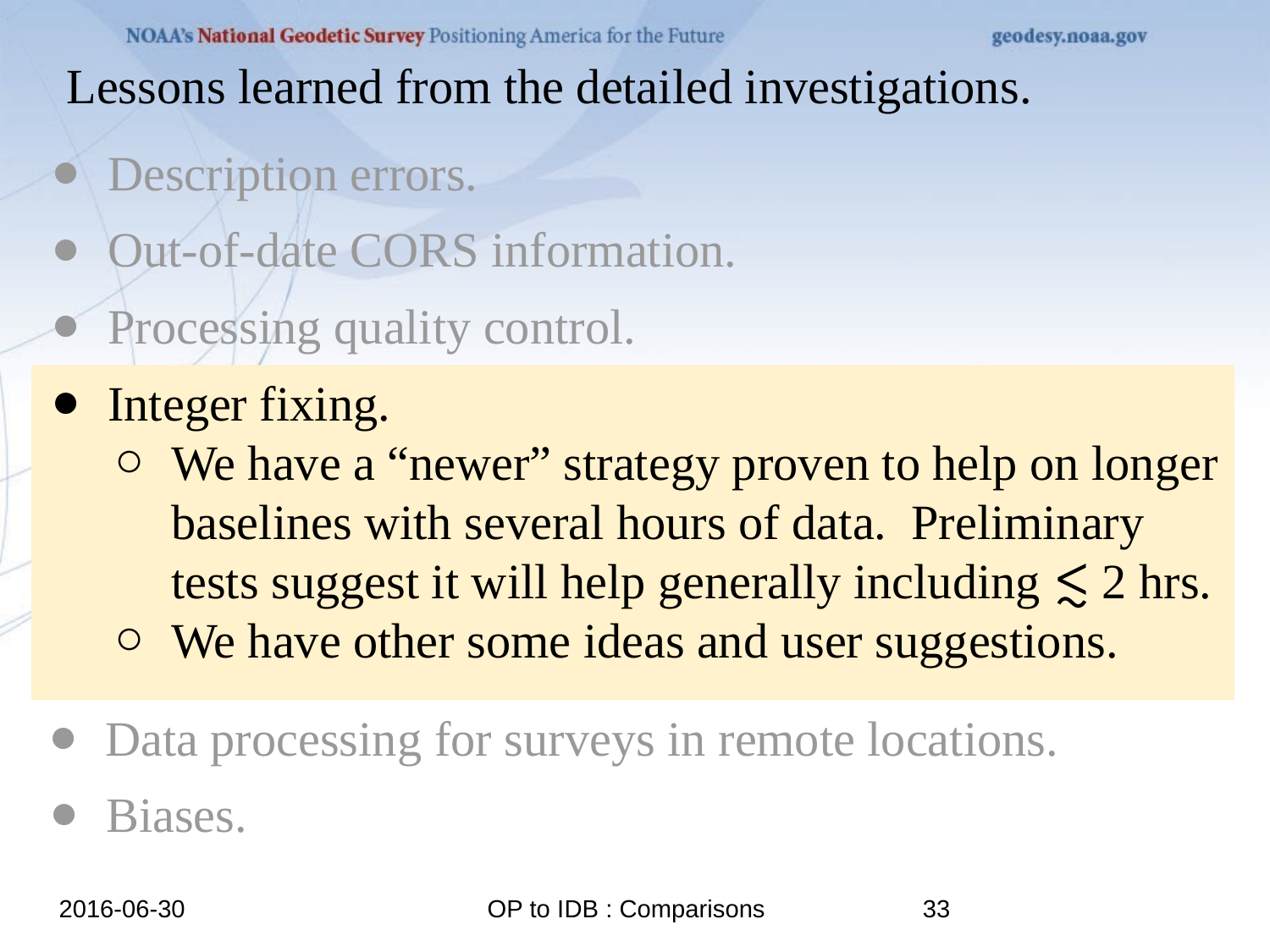

Lessons learned from the detailed investigations.
Description errors.
Out-of-date CORS information.
Processing quality control.
Integer fixing.
We have a “newer” strategy proven to help on longer baselines with several hours of data.  Preliminary tests suggest it will help generally including ≲ 2 hrs.
We have other some ideas and user suggestions.
Data processing for surveys in remote locations.
Biases.
2016-06-30
OP to IDB : Comparisons
33